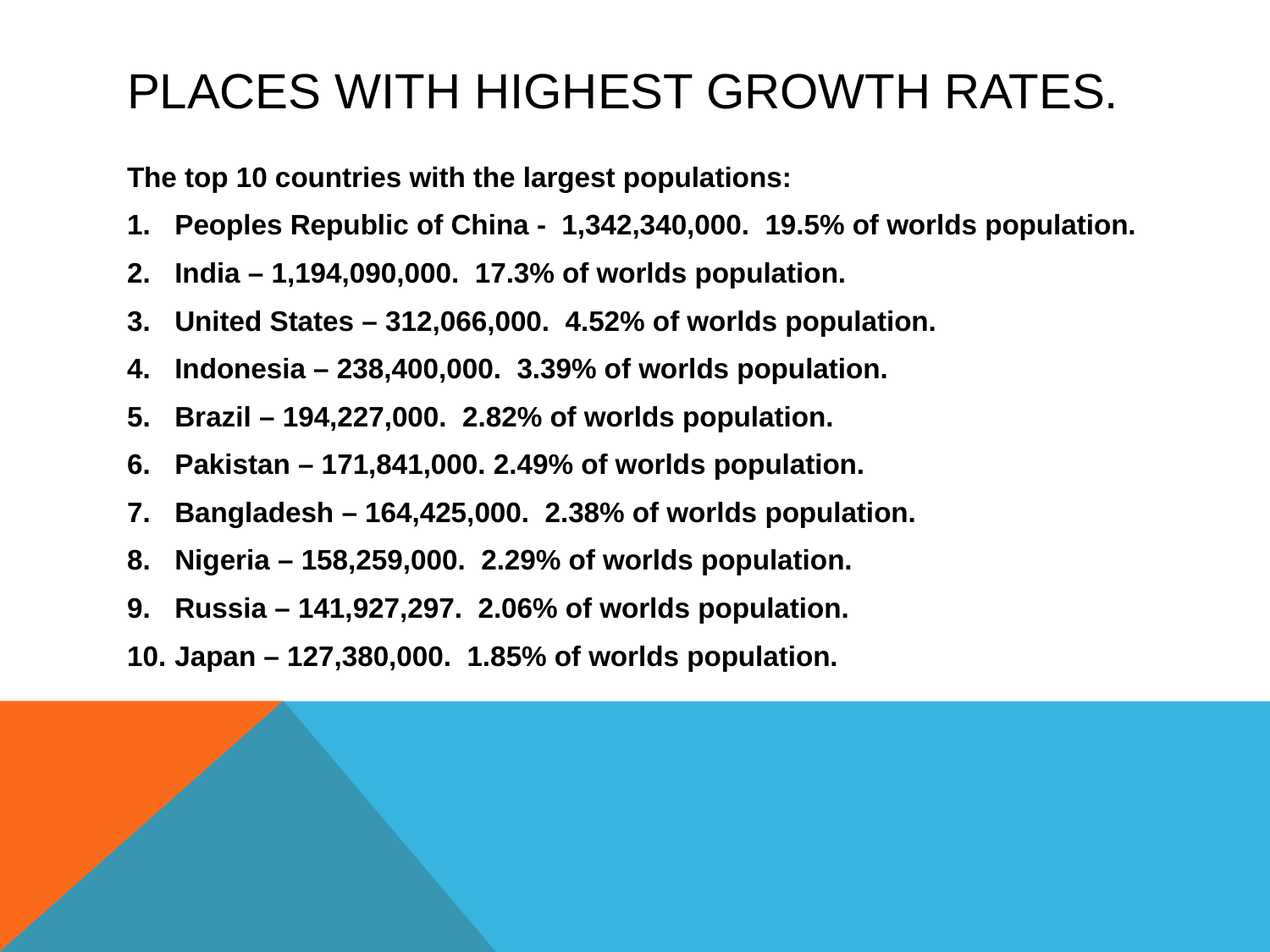

# Places with highest growth rates.
The top 10 countries with the largest populations:
Peoples Republic of China -  1,342,340,000.  19.5% of worlds population.
India – 1,194,090,000.  17.3% of worlds population.
United States – 312,066,000.  4.52% of worlds population.
Indonesia – 238,400,000.  3.39% of worlds population.
Brazil – 194,227,000.  2.82% of worlds population.
Pakistan – 171,841,000. 2.49% of worlds population.
Bangladesh – 164,425,000.  2.38% of worlds population.
Nigeria – 158,259,000.  2.29% of worlds population.
Russia – 141,927,297.  2.06% of worlds population.
Japan – 127,380,000.  1.85% of worlds population.